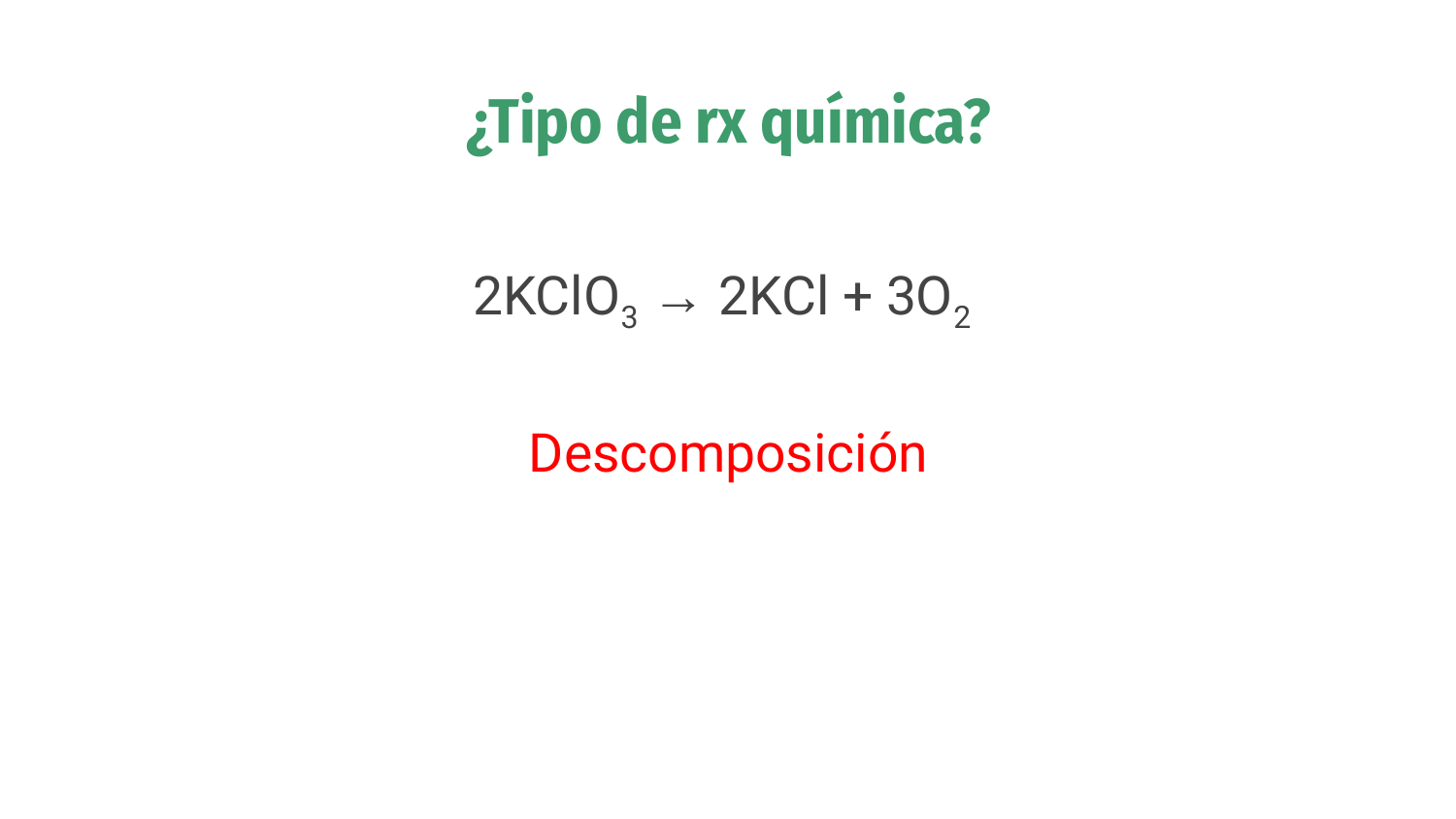

# ¿Tipo de rx química?

2KClO3 → 2KCl + 3O2

Descomposición